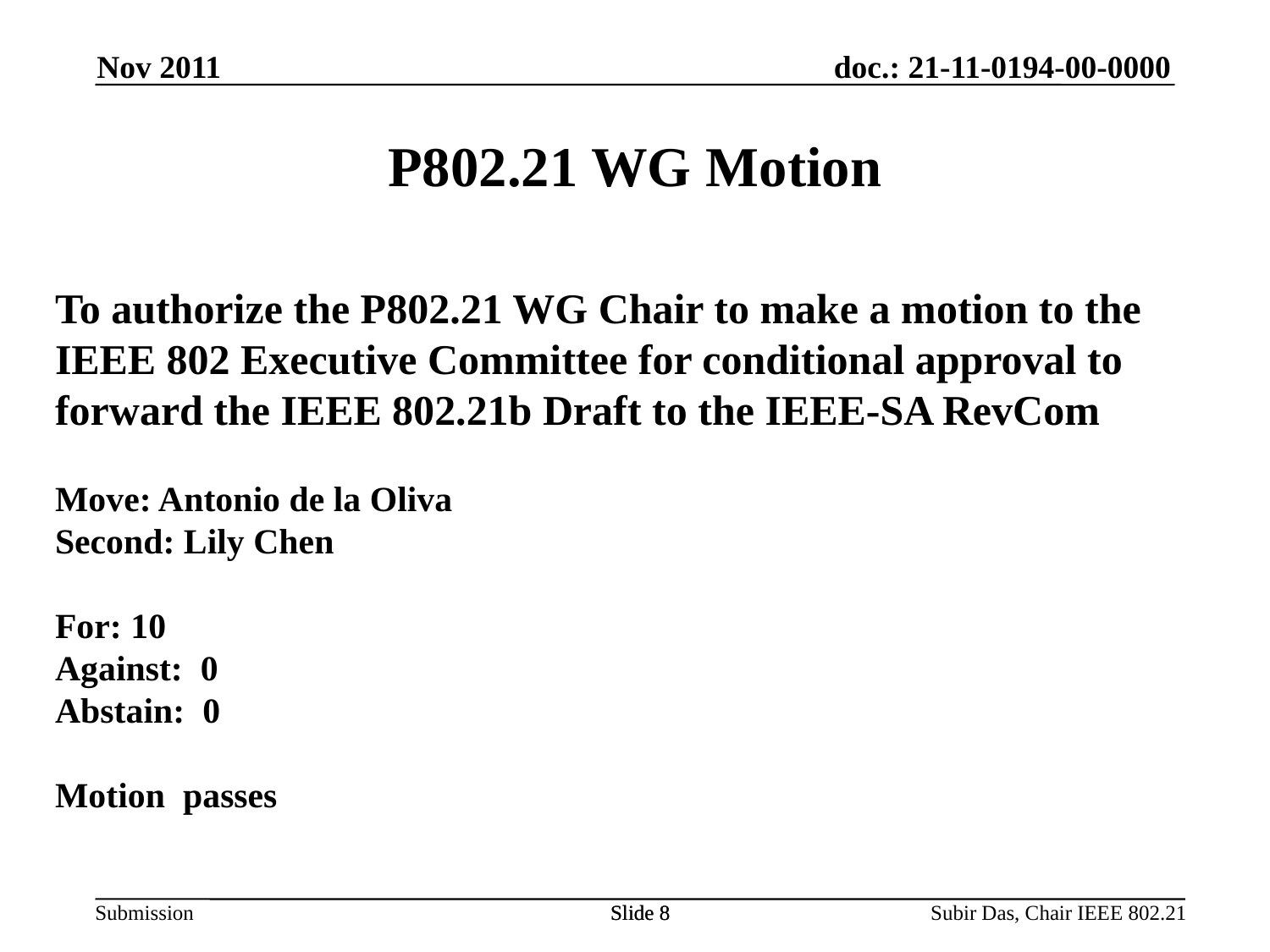

Nov 2011
# P802.21 WG Motion
To authorize the P802.21 WG Chair to make a motion to the IEEE 802 Executive Committee for conditional approval to forward the IEEE 802.21b Draft to the IEEE-SA RevCom

Move: Antonio de la Oliva
Second: Lily Chen

For: 10
Against:  0
Abstain:  0

Motion  passes
Slide 8
Slide 8
Subir Das, Chair IEEE 802.21